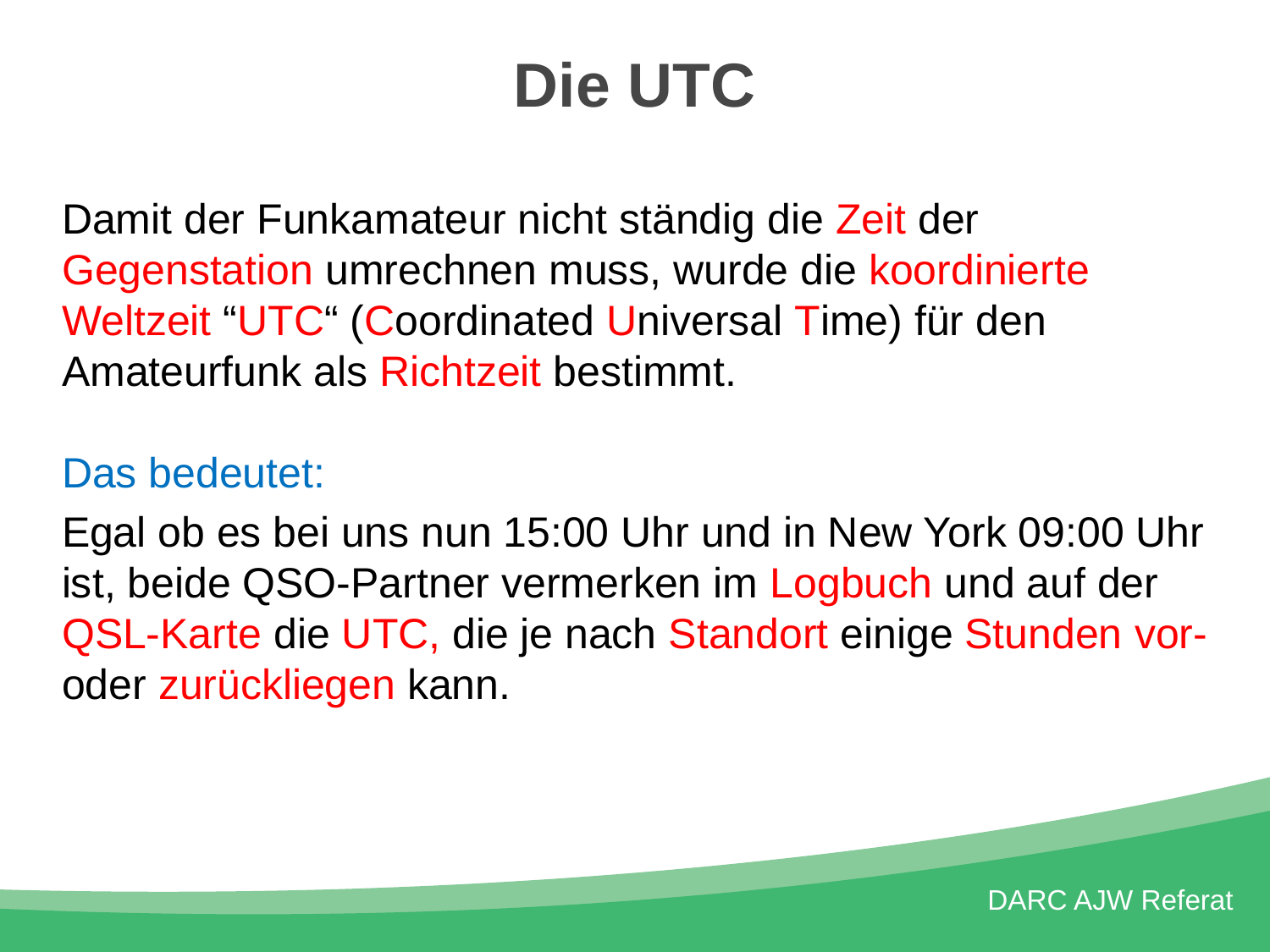

# Die UTC

Damit der Funkamateur nicht ständig die Zeit der Gegenstation umrechnen muss, wurde die koordinierte Weltzeit “UTC“ (Coordinated Universal Time) für den Amateurfunk als Richtzeit bestimmt.
Das bedeutet:
Egal ob es bei uns nun 15:00 Uhr und in New York 09:00 Uhr ist, beide QSO-Partner vermerken im Logbuch und auf der QSL-Karte die UTC, die je nach Standort einige Stunden vor- oder zurückliegen kann.